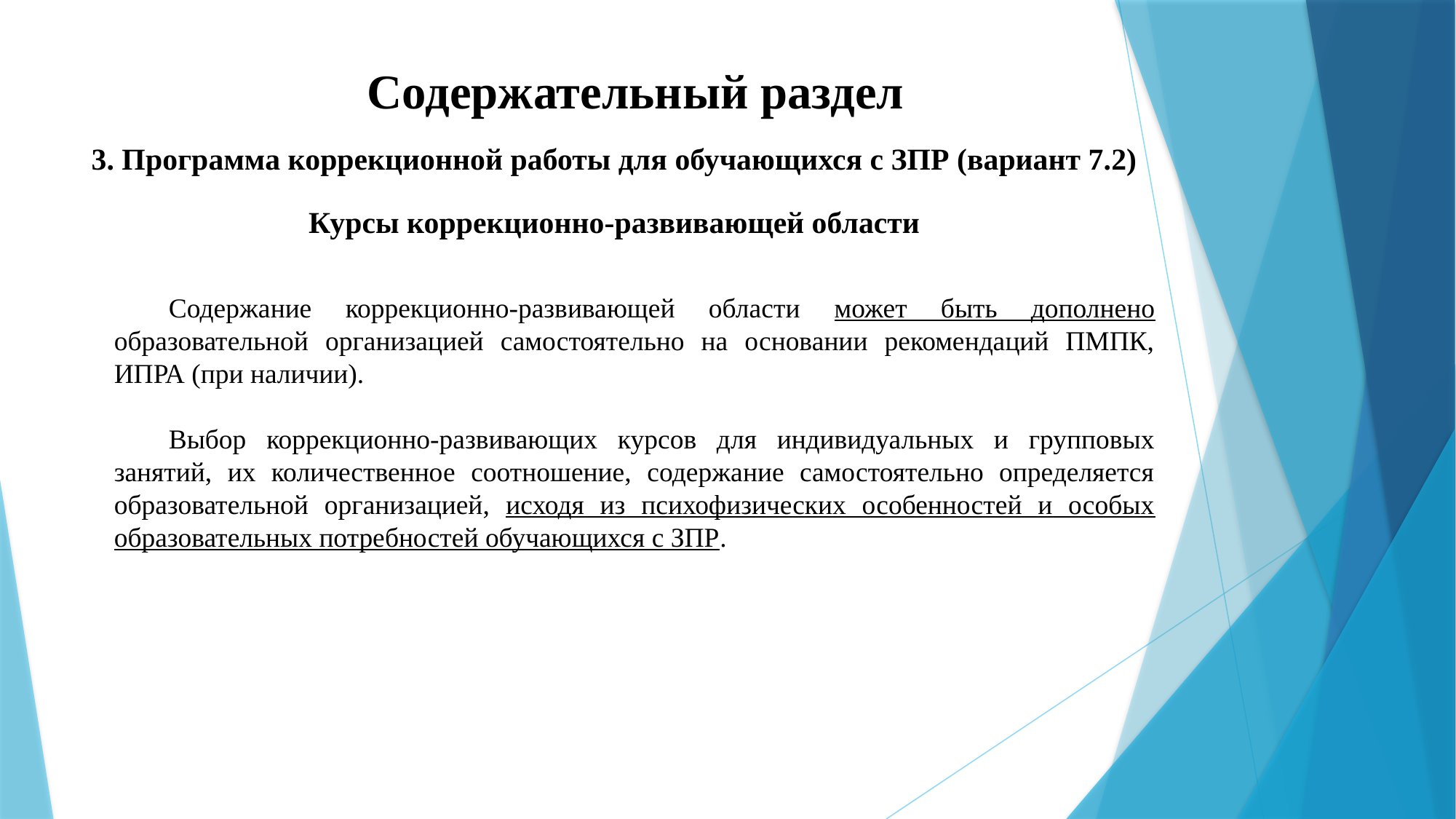

# Содержательный раздел
3. Программа коррекционной работы для обучающихся с ЗПР (вариант 7.2)
Курсы коррекционно-развивающей области

Содержание коррекционно-развивающей области может быть дополнено образовательной организацией самостоятельно на основании рекомендаций ПМПК, ИПРА (при наличии).

Выбор коррекционно-развивающих курсов для индивидуальных и групповых занятий, их количественное соотношение, содержание самостоятельно определяется образовательной организацией, исходя из психофизических особенностей и особых образовательных потребностей обучающихся с ЗПР.